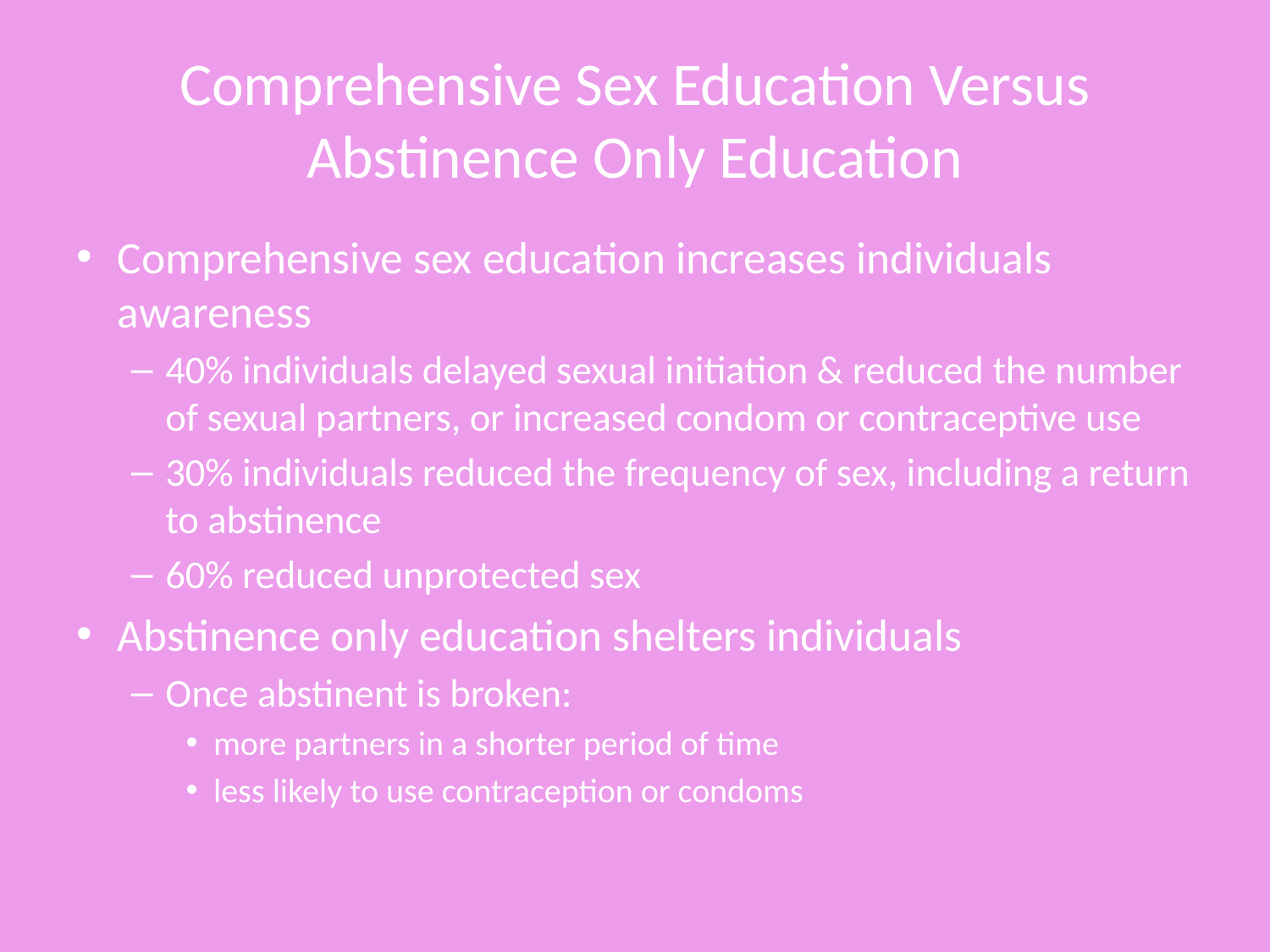

# Comprehensive Sex Education Versus Abstinence Only Education

Comprehensive sex education increases individuals awareness
40% individuals delayed sexual initiation & reduced the number of sexual partners, or increased condom or contraceptive use
30% individuals reduced the frequency of sex, including a return to abstinence
60% reduced unprotected sex
Abstinence only education shelters individuals
Once abstinent is broken:
more partners in a shorter period of time
less likely to use contraception or condoms